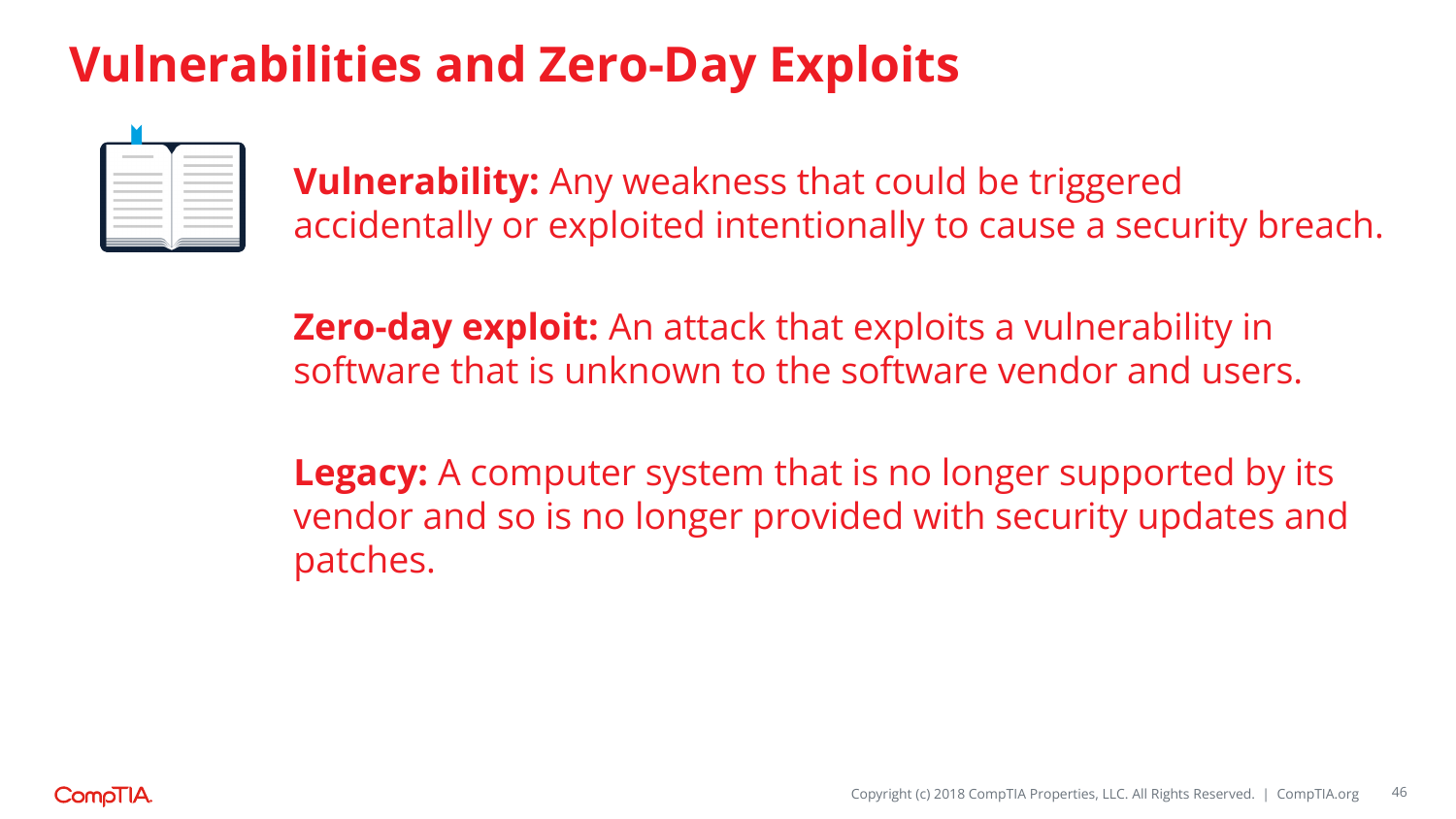

# Vulnerabilities and Zero-Day Exploits
Vulnerability: Any weakness that could be triggered accidentally or exploited intentionally to cause a security breach.

Zero-day exploit: An attack that exploits a vulnerability in software that is unknown to the software vendor and users.

Legacy: A computer system that is no longer supported by its vendor and so is no longer provided with security updates and patches.
46